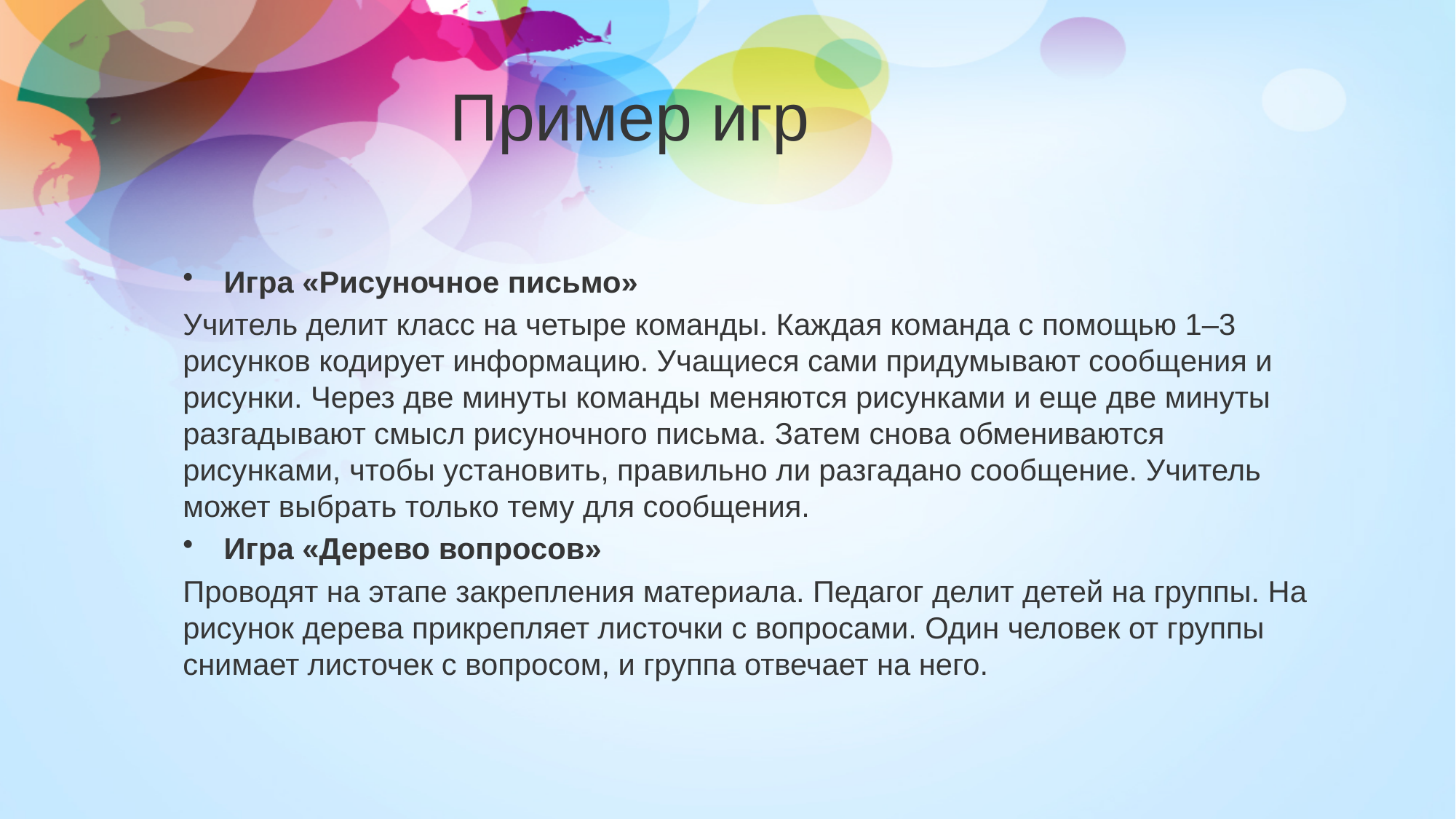

# Пример игр
Игра «Рисуночное письмо»
Учитель делит класс на четыре команды. Каждая команда с помощью 1–3 рисунков кодирует информацию. Учащиеся сами придумывают сообщения и рисунки. Через две минуты команды меняются рисунками и еще две минуты разгадывают смысл рисуночного письма. Затем снова обмениваются рисунками, чтобы установить, правильно ли разгадано сообщение. Учитель может выбрать только тему для сообщения.
Игра «Дерево вопросов»
Проводят на этапе закрепления материала. Педагог делит детей на группы. На рисунок дерева прикрепляет листочки с вопросами. Один человек от группы снимает листочек с вопросом, и группа отвечает на него.